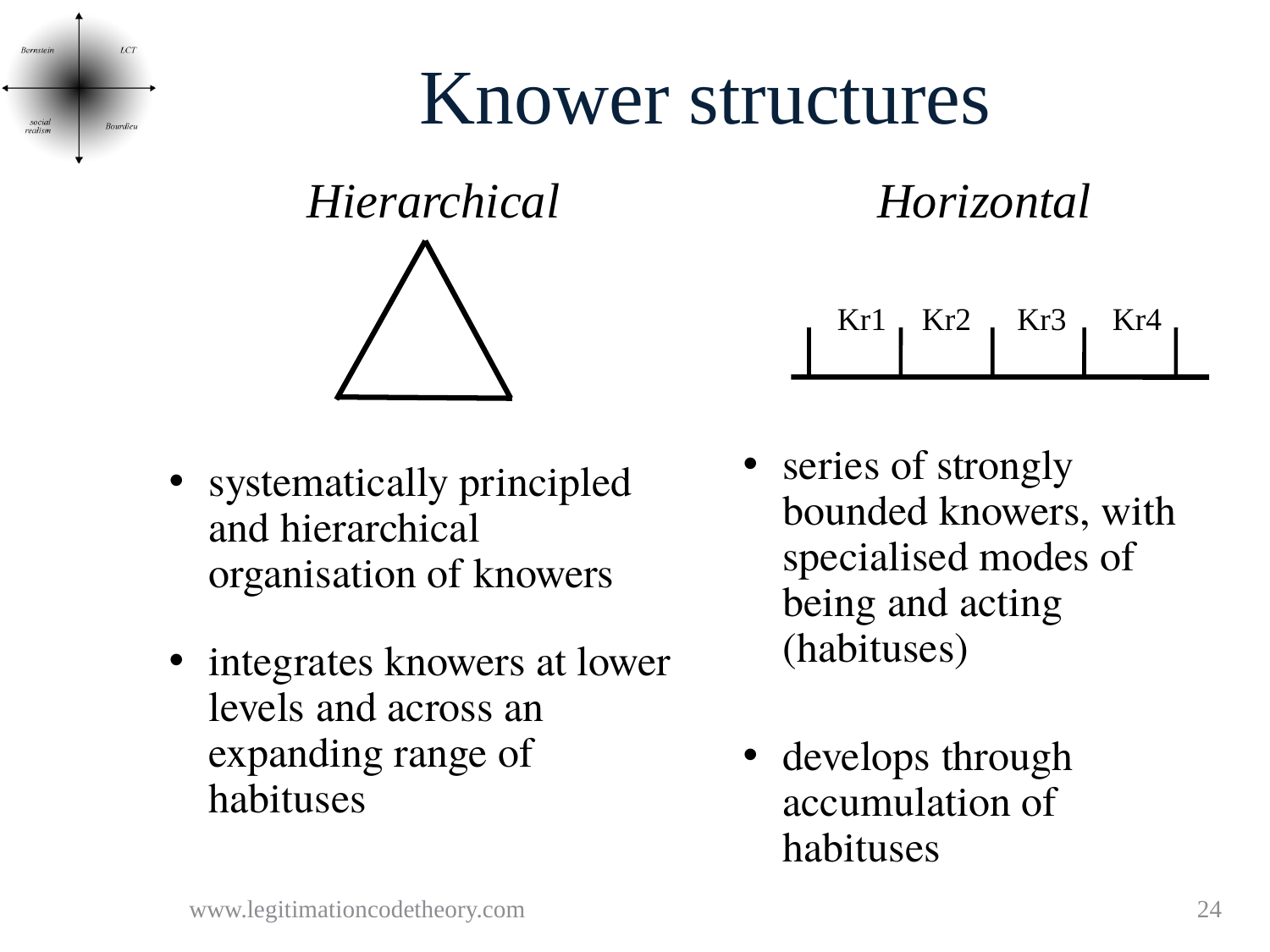

# Knower structures

Hierarchical

systematically principled and hierarchical organisation of knowers

integrates knowers at lower levels and across an expanding range of habituses
Horizontal

series of strongly bounded knowers, with specialised modes of being and acting (habituses)

develops through accumulation of habituses

Kr1
Kr2
Kr3
Kr4

www.legitimationcodetheory.com
24